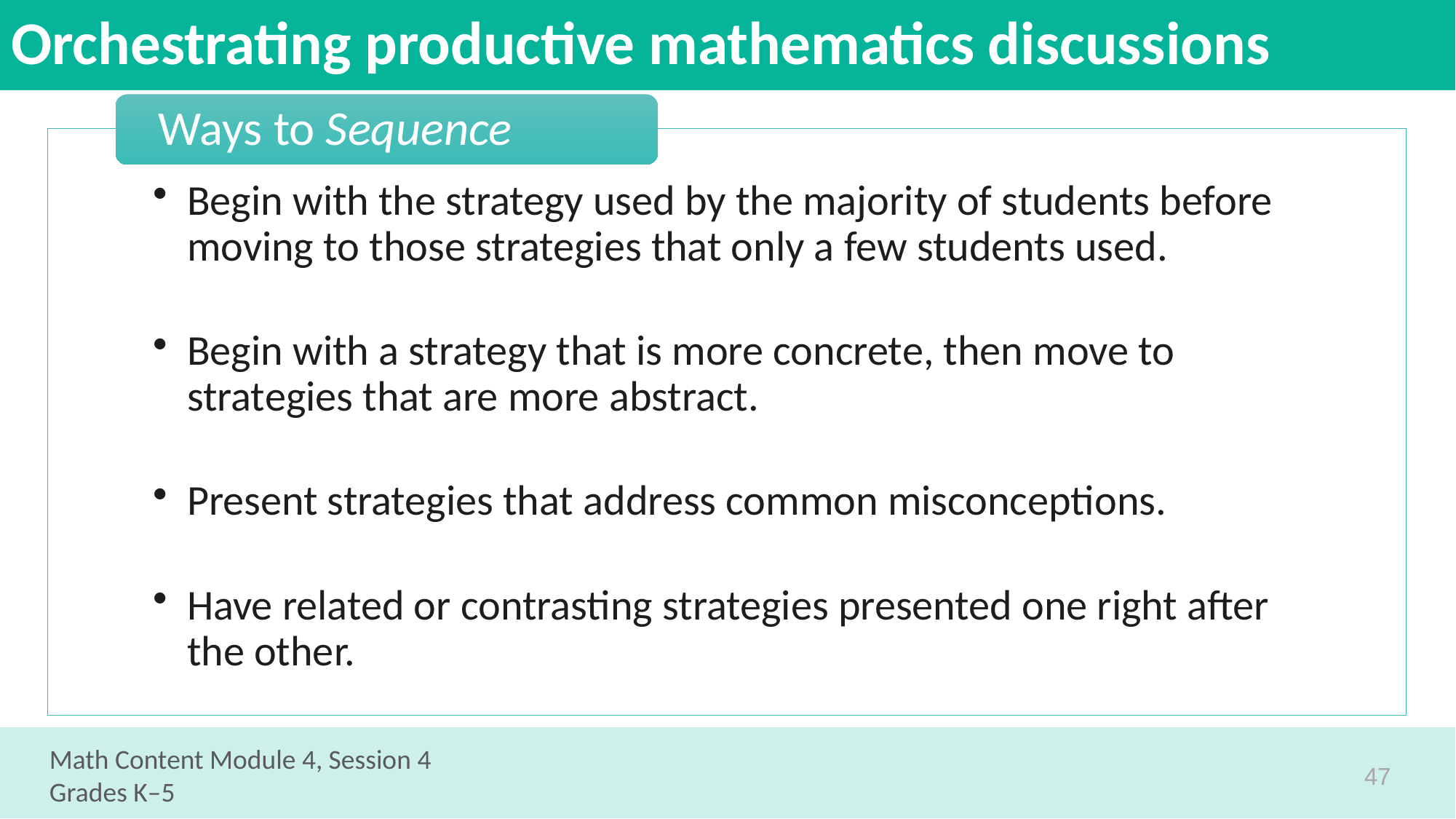

# Orchestrating productive mathematics discussions
Begin with the strategy used by the majority of students before moving to those strategies that only a few students used.

Begin with a strategy that is more concrete, then move to strategies that are more abstract.

Present strategies that address common misconceptions.

Have related or contrasting strategies presented one right after the other.
Ways to Sequence
Math Content Module 4, Session 4
Grades K–5
47